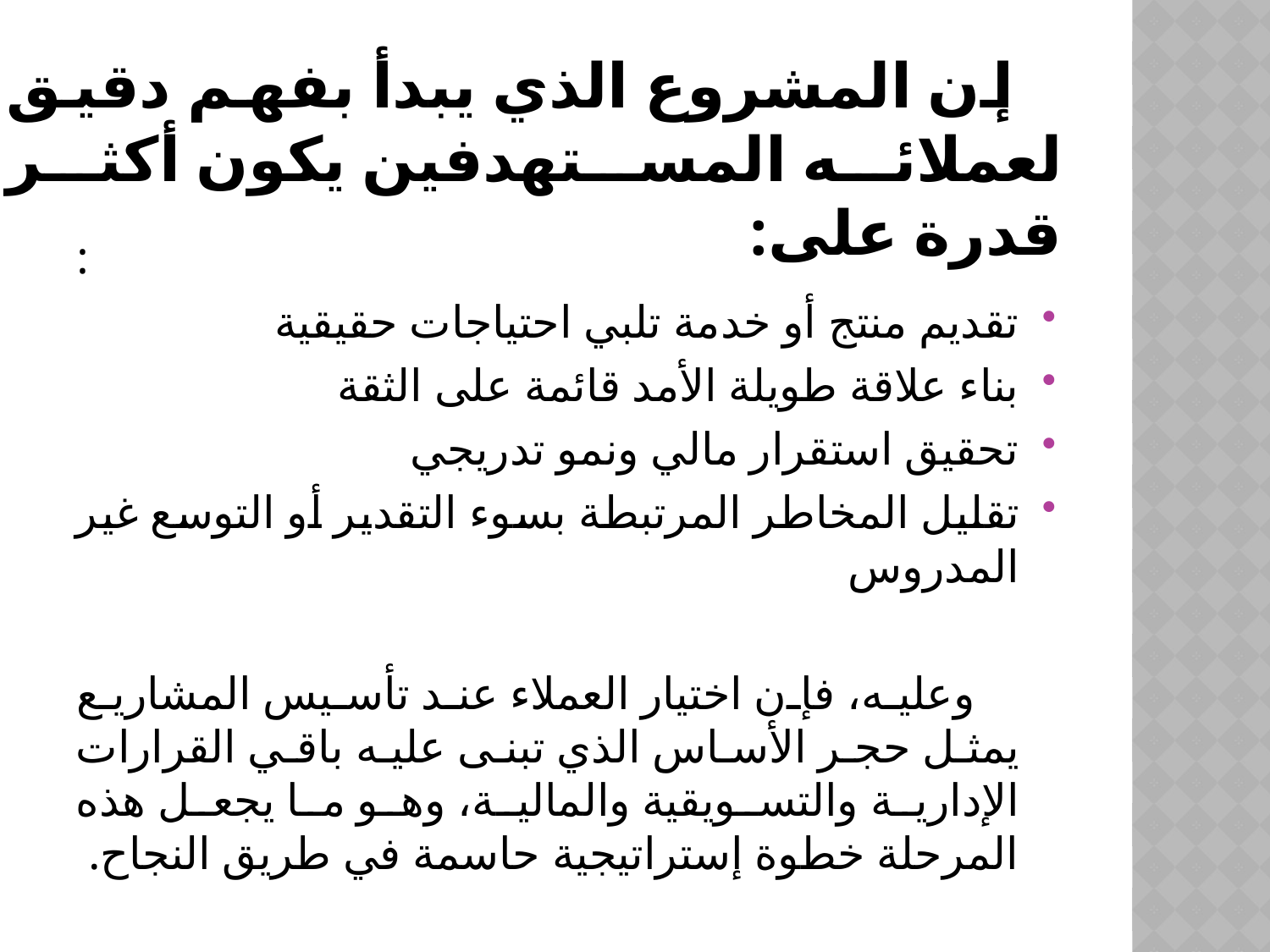

# إن المشروع الذي يبدأ بفهم دقيق لعملائه المستهدفين يكون أكثر قدرة على:
:
تقديم منتج أو خدمة تلبي احتياجات حقيقية
بناء علاقة طويلة الأمد قائمة على الثقة
تحقيق استقرار مالي ونمو تدريجي
تقليل المخاطر المرتبطة بسوء التقدير أو التوسع غير المدروس

       وعليه، فإن اختيار العملاء عند تأسيس المشاريع يمثل حجر الأساس الذي تبنى عليه باقي القرارات الإدارية والتسويقية والمالية، وهو ما يجعل هذه المرحلة خطوة إستراتيجية حاسمة في طريق النجاح.